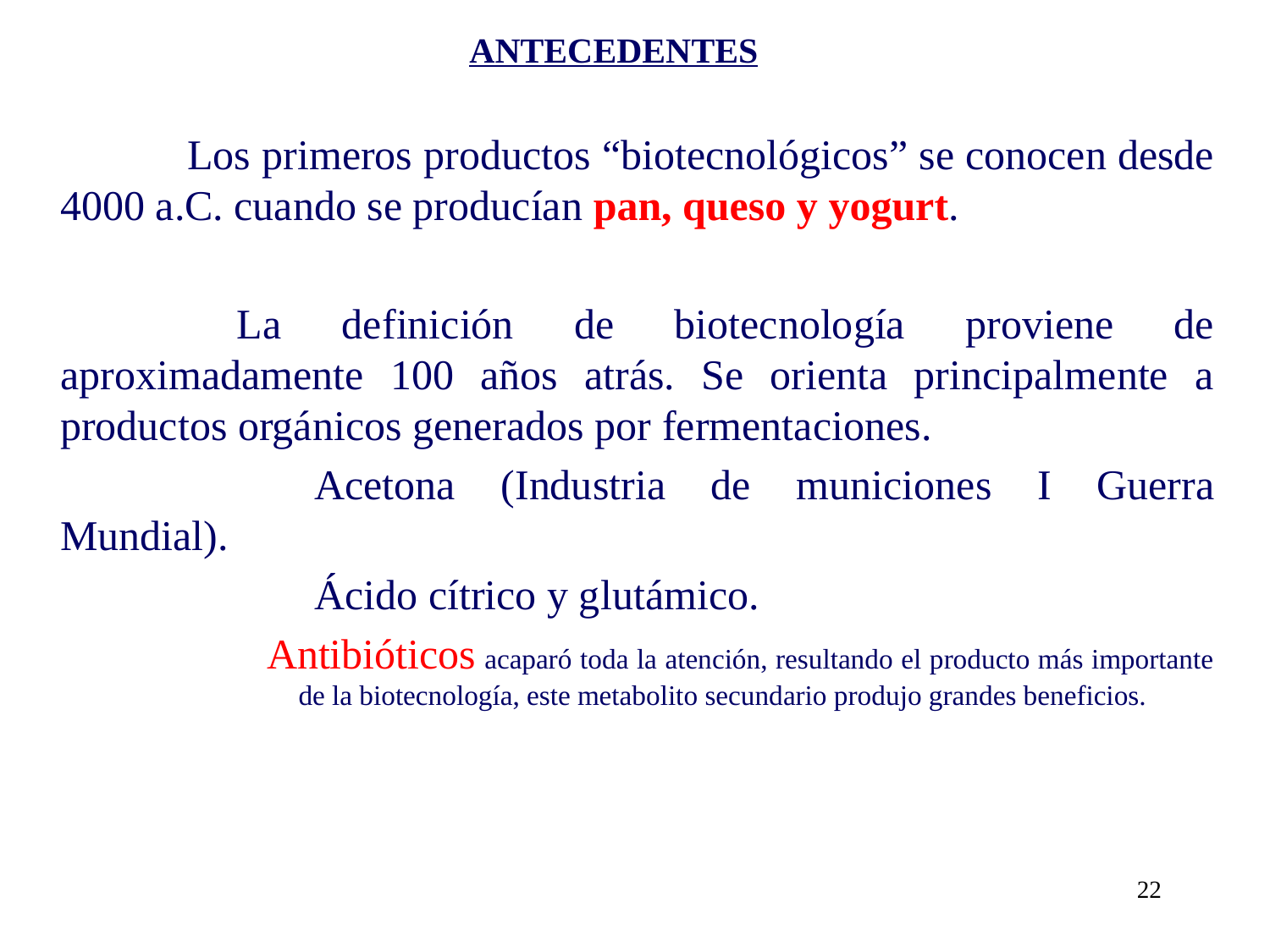

# ANTECEDENTES

		Los primeros productos “biotecnológicos” se conocen desde 4000 a.C. cuando se producían pan, queso y yogurt.

	 	La definición de biotecnología proviene de aproximadamente 100 años atrás. Se orienta principalmente a productos orgánicos generados por fermentaciones.
			Acetona (Industria de municiones I Guerra Mundial).
			Ácido cítrico y glutámico.
Antibióticos acaparó toda la atención, resultando el producto más importante de la biotecnología, este metabolito secundario produjo grandes beneficios.
22